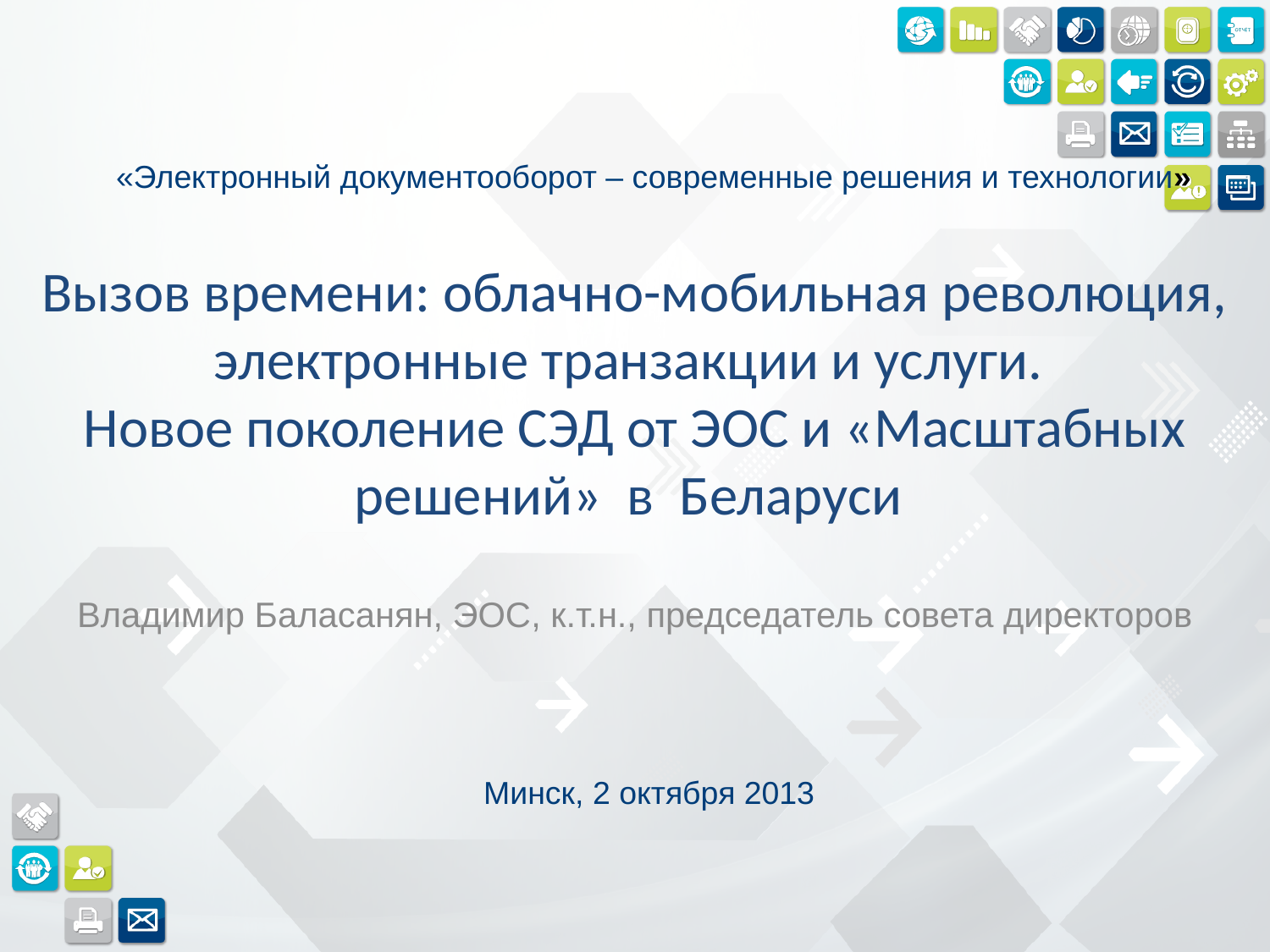

«Электронный документооборот – современные решения и технологии»
# Вызов времени: облачно-мобильная революция, электронные транзакции и услуги. Новое поколение СЭД от ЭОС и «Масштабных решений»  в  Беларуси
Владимир Баласанян, ЭОС, к.т.н., председатель совета директоров
Минск, 2 октября 2013